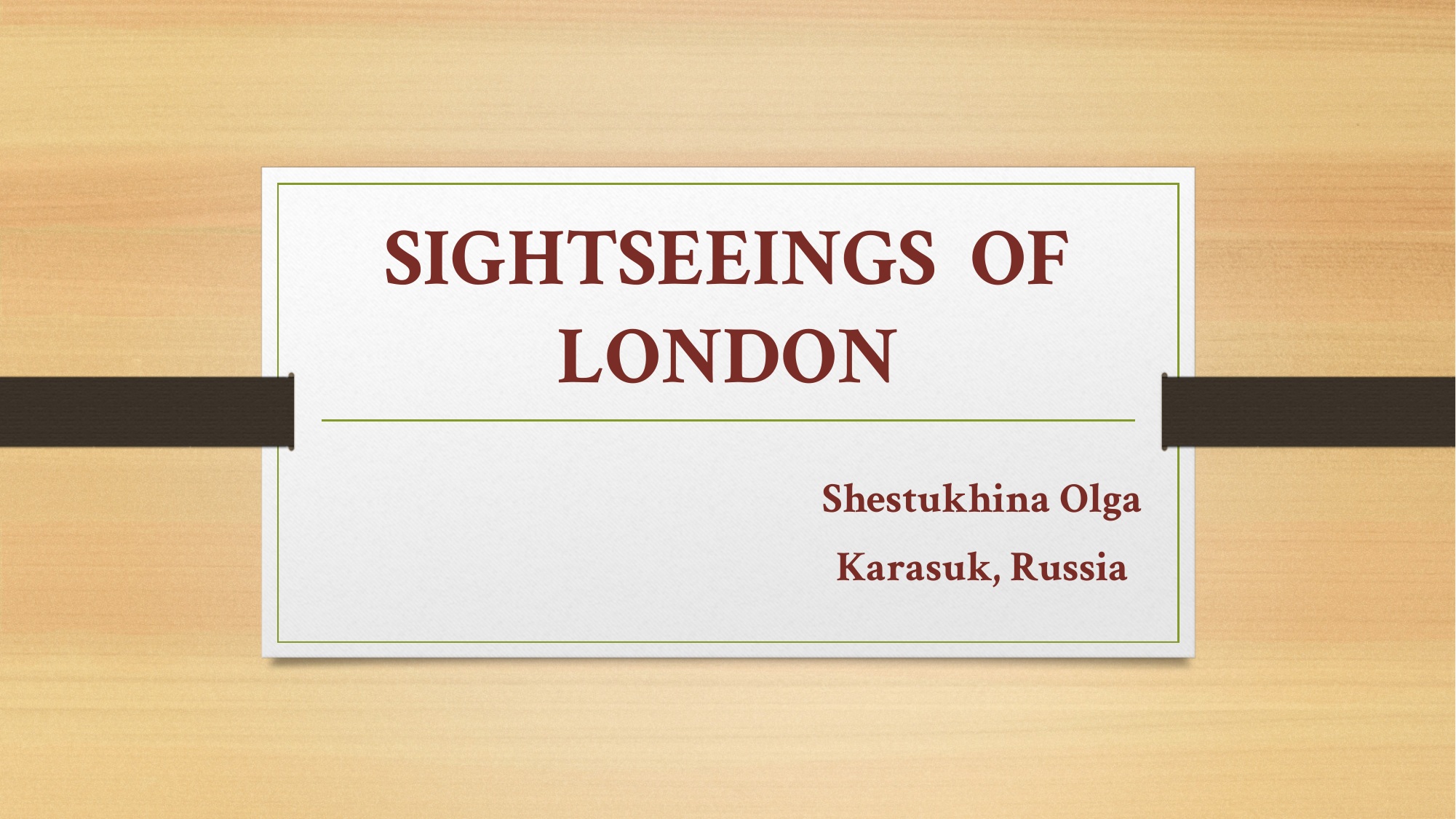

# SIGHTSEEINGS  OF LONDON
Shestukhina Olga
Karasuk, Russia